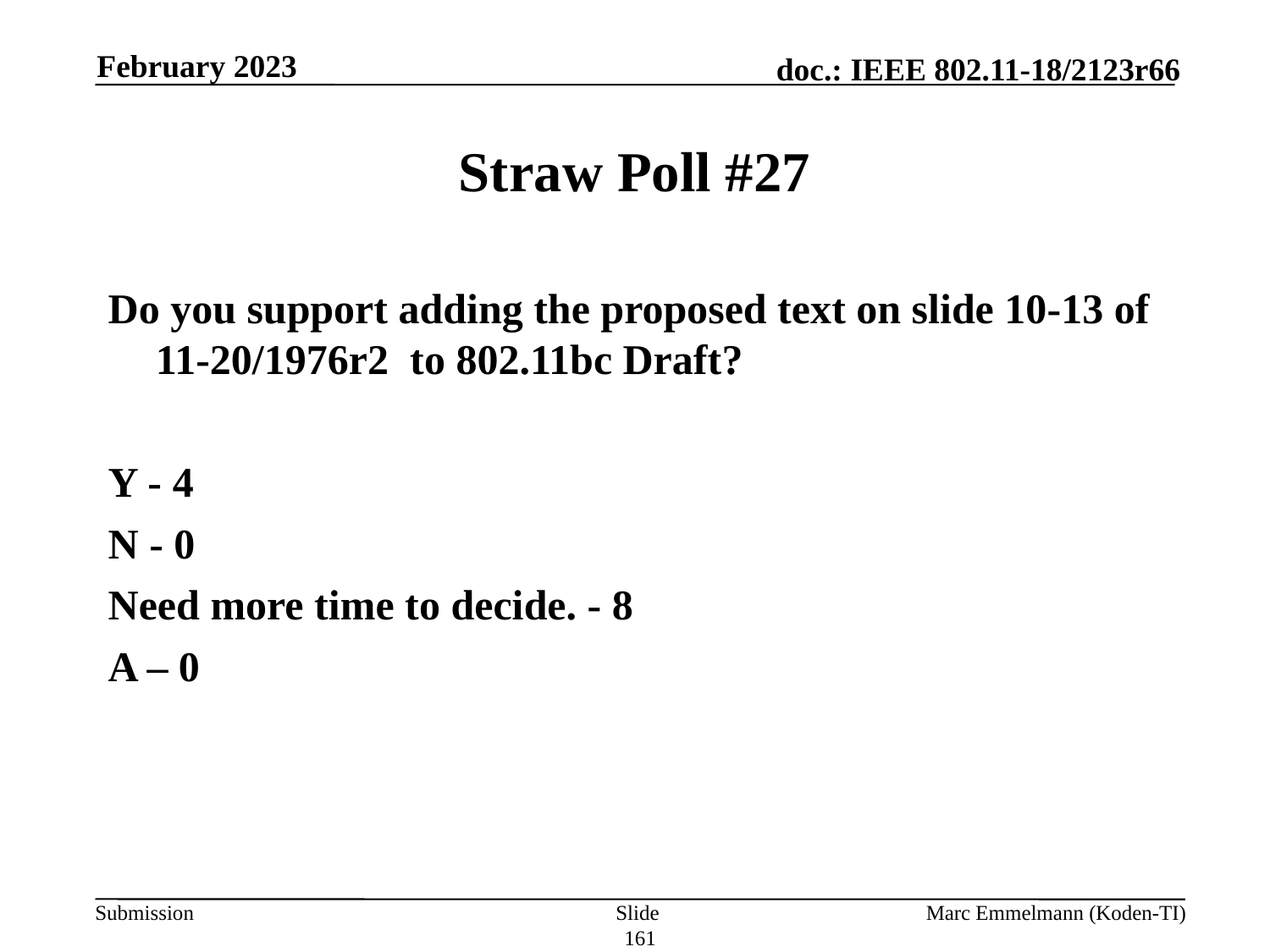

February 2023
# Straw Poll #27
Do you support adding the proposed text on slide 10-13 of 11-20/1976r2  to 802.11bc Draft?

Y - 4
N - 0
Need more time to decide. - 8
A – 0

Slide 161
Marc Emmelmann (Koden-TI)